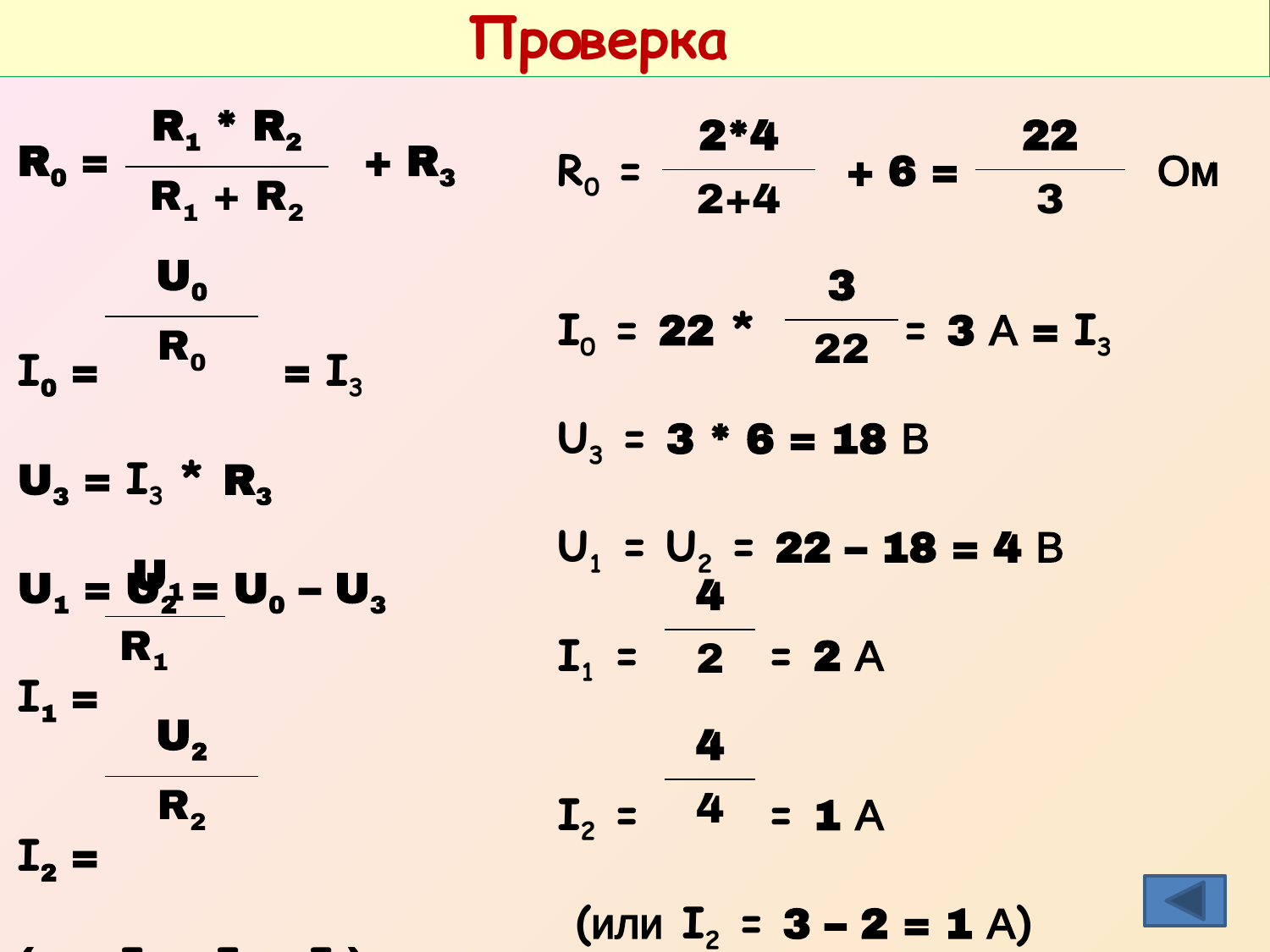

Проверка

R0 =                  + R3

I0 =             = I3

U3 = I3 * R3

U1 = U2 = U0 – U3

I1 =

I2 =

(или I2 = I0 – I1)

R0 =           + 6 =              Ом

I0 = 22 *        = 3 А = I3

U3 = 3 * 6 = 18 В

U1 = U2 = 22 – 18 = 4 В

I1 =       = 2 А

I2 =       = 1 А

 (или I2 = 3 – 2 = 1 А)
| R1 \* R2 |
| --- |
| R1 + R2 |
| 2\*4 |
| --- |
| 2+4 |
| 22 |
| --- |
| 3 |
| U0 |
| --- |
| R0 |
| 3 |
| --- |
| 22 |
| U1 |
| --- |
| R1 |
| 4 |
| --- |
| 2 |
| U2 |
| --- |
| R2 |
| 4 |
| --- |
| 4 |